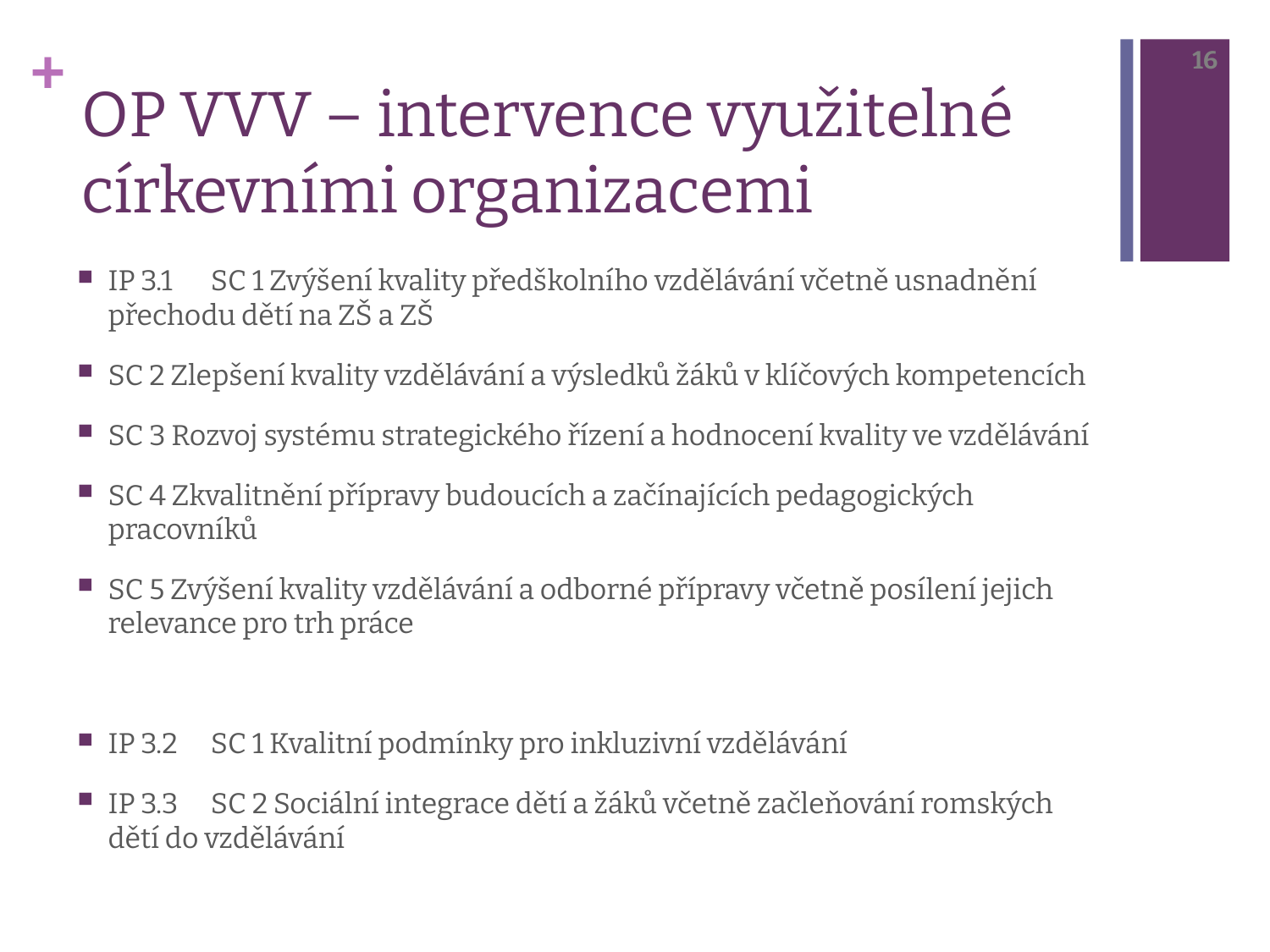

16
# OP VVV – intervence využitelné církevními organizacemi
IP 3.1	SC 1 Zvýšení kvality předškolního vzdělávání včetně usnadnění přechodu dětí na ZŠ a ZŠ
SC 2 Zlepšení kvality vzdělávání a výsledků žáků v klíčových kompetencích
SC 3 Rozvoj systému strategického řízení a hodnocení kvality ve vzdělávání
SC 4 Zkvalitnění přípravy budoucích a začínajících pedagogických pracovníků
SC 5 Zvýšení kvality vzdělávání a odborné přípravy včetně posílení jejich relevance pro trh práce

IP 3.2	SC 1 Kvalitní podmínky pro inkluzivní vzdělávání
IP 3.3	SC 2 Sociální integrace dětí a žáků včetně začleňování romských dětí do vzdělávání